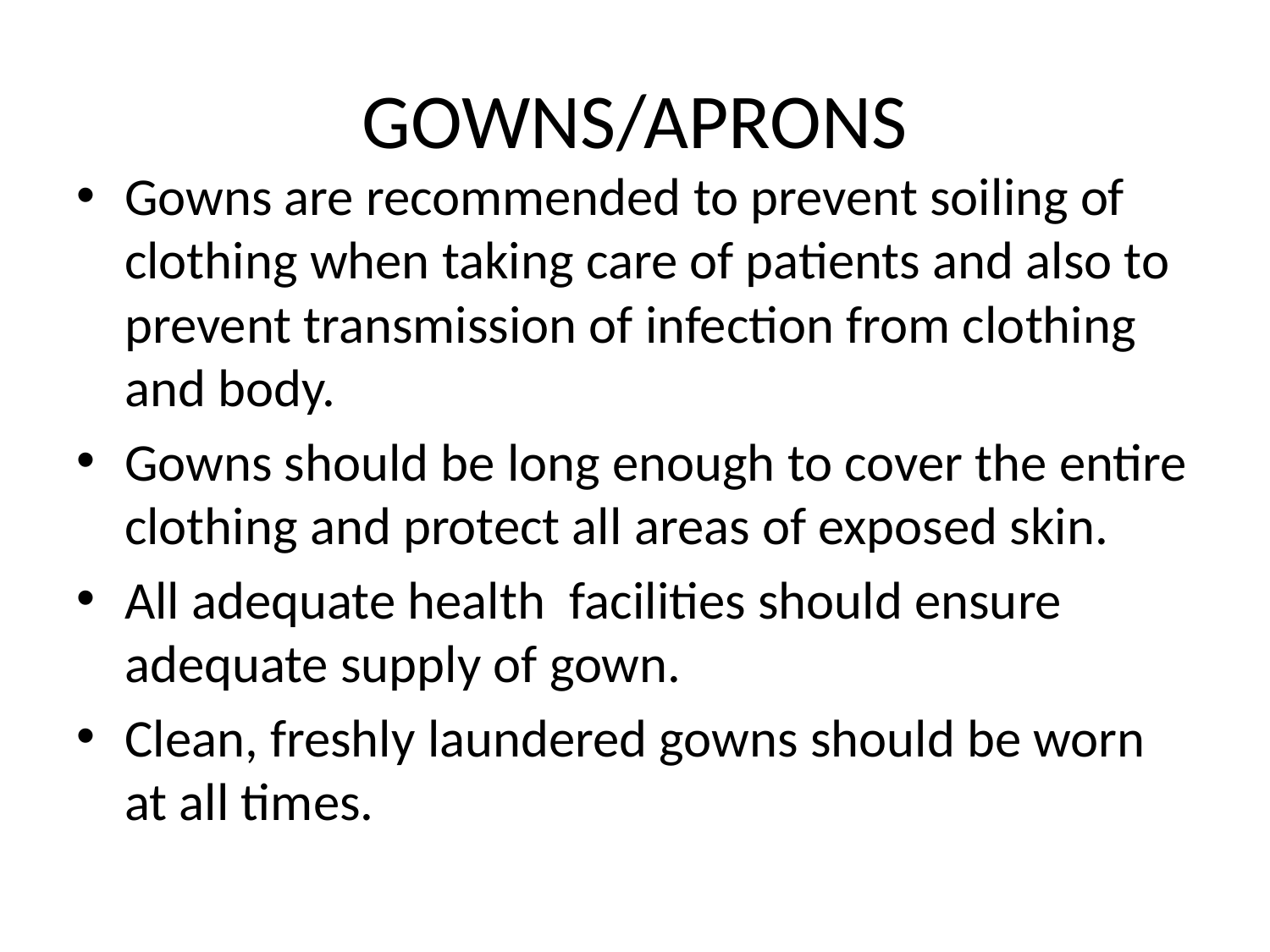

# GOWNS/APRONS
Gowns are recommended to prevent soiling of clothing when taking care of patients and also to prevent transmission of infection from clothing and body.
Gowns should be long enough to cover the entire clothing and protect all areas of exposed skin.
All adequate health  facilities should ensure adequate supply of gown.
Clean, freshly laundered gowns should be worn at all times.